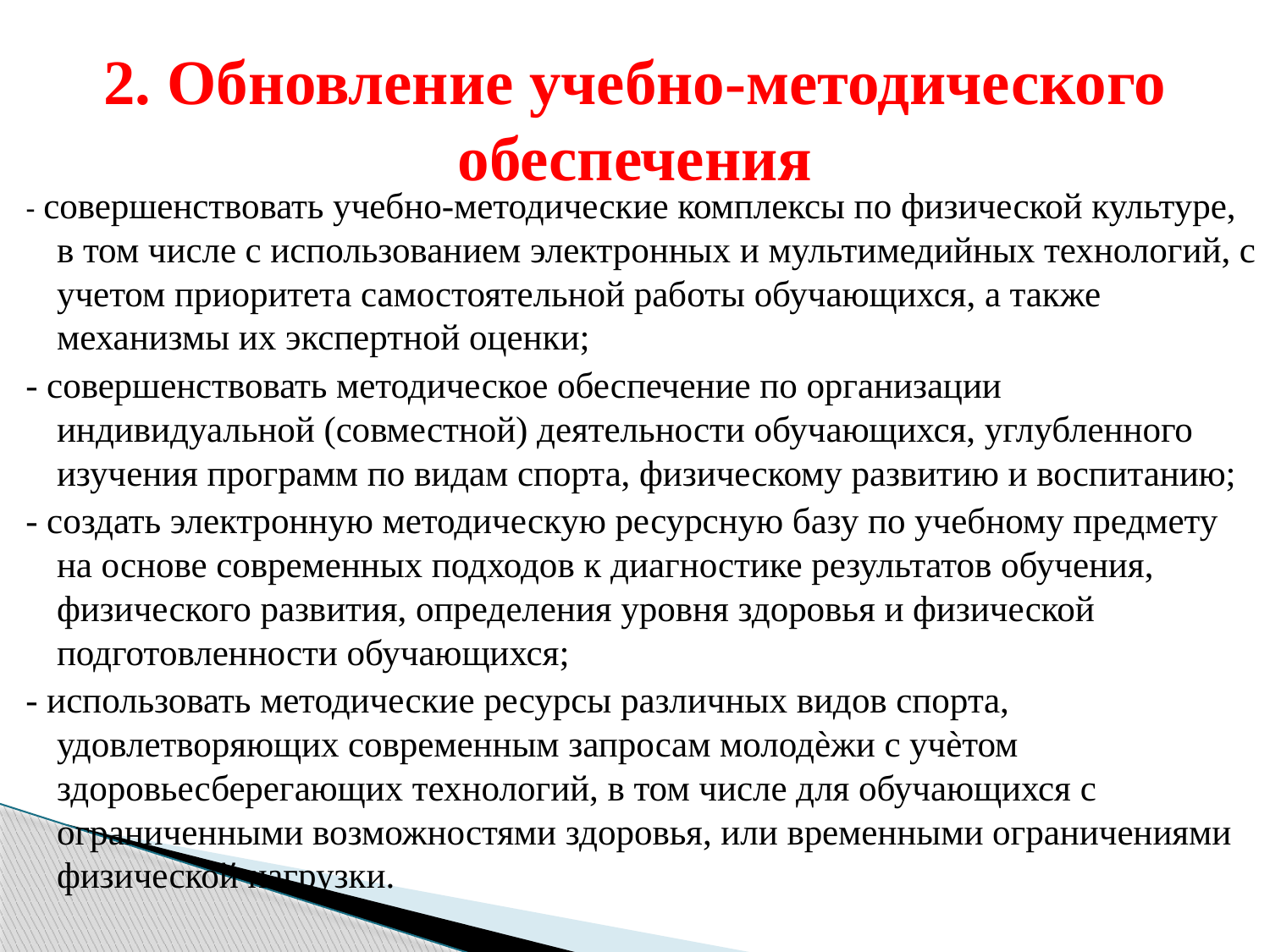

# 2. Обновление учебно-методического обеспечения
- совершенствовать учебно-методические комплексы по физической культуре, в том числе с использованием электронных и мультимедийных технологий, с учетом приоритета самостоятельной работы обучающихся, а также механизмы их экспертной оценки;
- совершенствовать методическое обеспечение по организации индивидуальной (совместной) деятельности обучающихся, углубленного изучения программ по видам спорта, физическому развитию и воспитанию;
- создать электронную методическую ресурсную базу по учебному предмету на основе современных подходов к диагностике результатов обучения, физического развития, определения уровня здоровья и физической подготовленности обучающихся;
- использовать методические ресурсы различных видов спорта, удовлетворяющих современным запросам молодѐжи с учѐтом здоровьесберегающих технологий, в том числе для обучающихся с ограниченными возможностями здоровья, или временными ограничениями физической нагрузки.